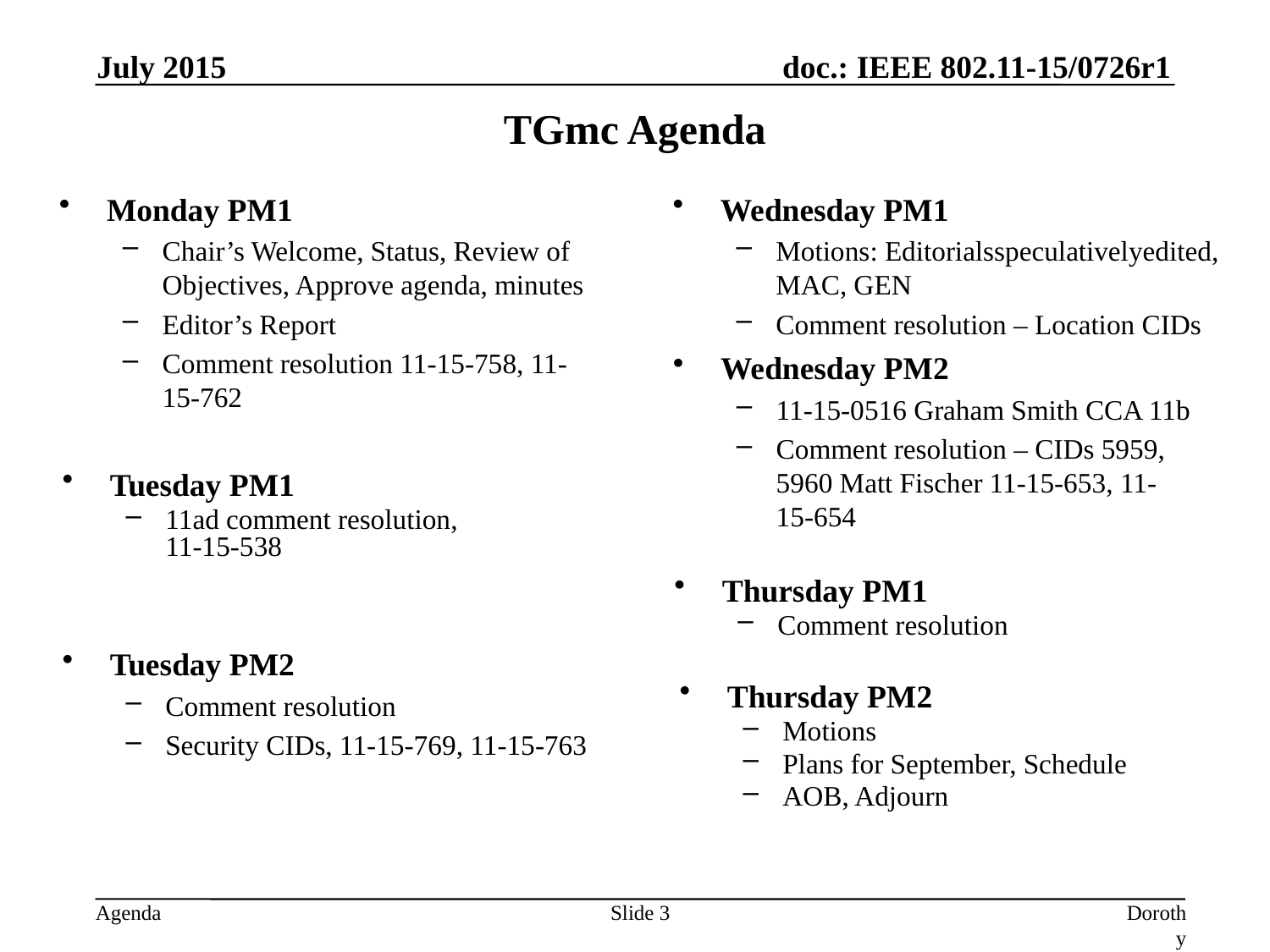

July 2015
# TGmc Agenda
Monday PM1
Chair’s Welcome, Status, Review of Objectives, Approve agenda, minutes
Editor’s Report
Comment resolution 11-15-758, 11-15-762
Wednesday PM1
Motions: Editorialsspeculativelyedited, MAC, GEN
Comment resolution – Location CIDs
Wednesday PM2
11-15-0516 Graham Smith CCA 11b
Comment resolution – CIDs 5959, 5960 Matt Fischer 11-15-653, 11-15-654

Tuesday PM1
11ad comment resolution, 11-15-538
Thursday PM1
Comment resolution

Tuesday PM2
Comment resolution
Security CIDs, 11-15-769, 11-15-763

Thursday PM2
Motions
Plans for September, Schedule
AOB, Adjourn

Slide 3
Dorothy Stanley, HP-Aruba Networks